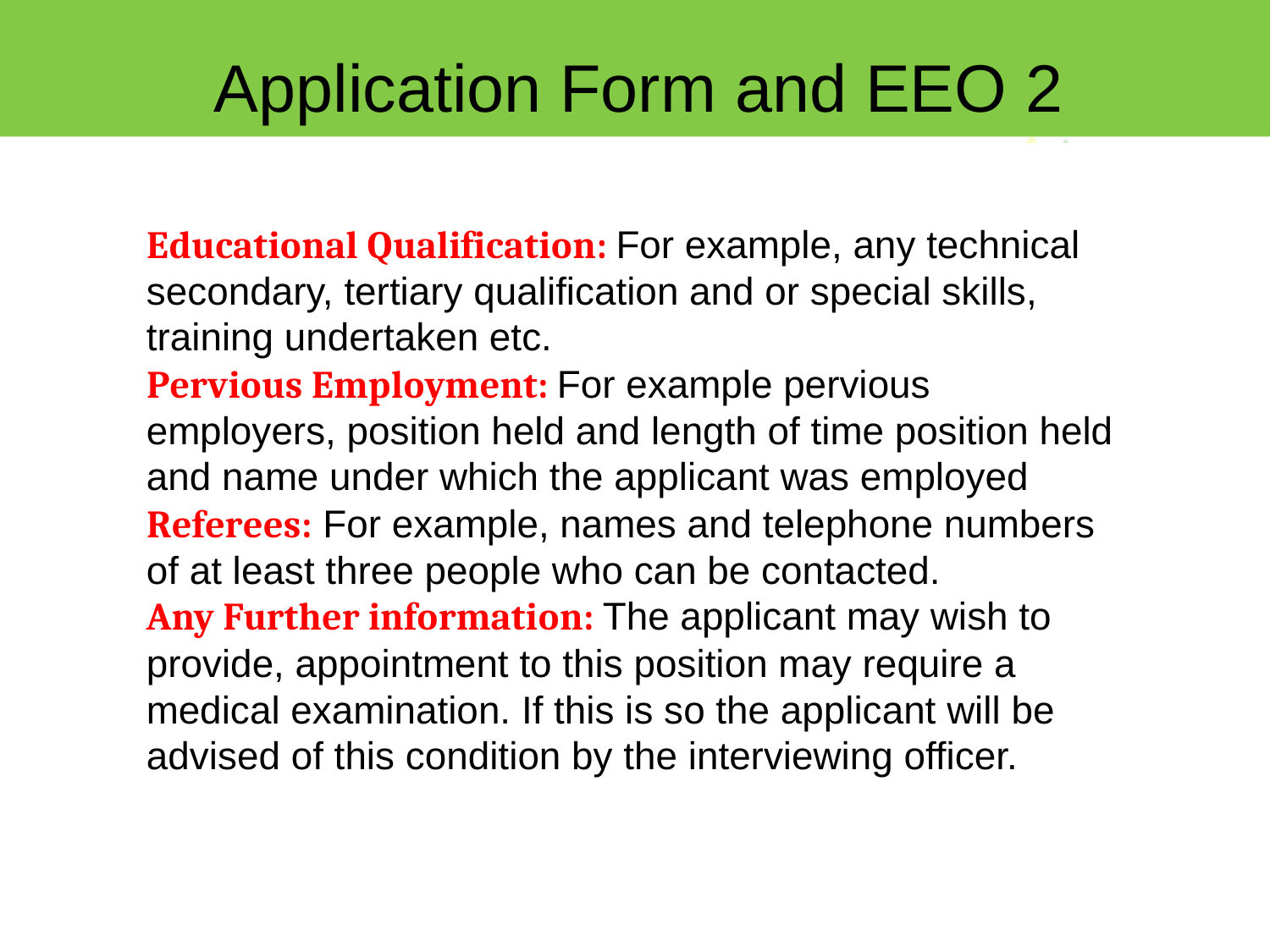

Application Form and EEO 2

Educational Qualification: For example, any technical secondary, tertiary qualification and or special skills, training undertaken etc.
Pervious Employment: For example pervious employers, position held and length of time position held and name under which the applicant was employed
Referees: For example, names and telephone numbers of at least three people who can be contacted.
Any Further information: The applicant may wish to provide, appointment to this position may require a medical examination. If this is so the applicant will be advised of this condition by the interviewing officer.